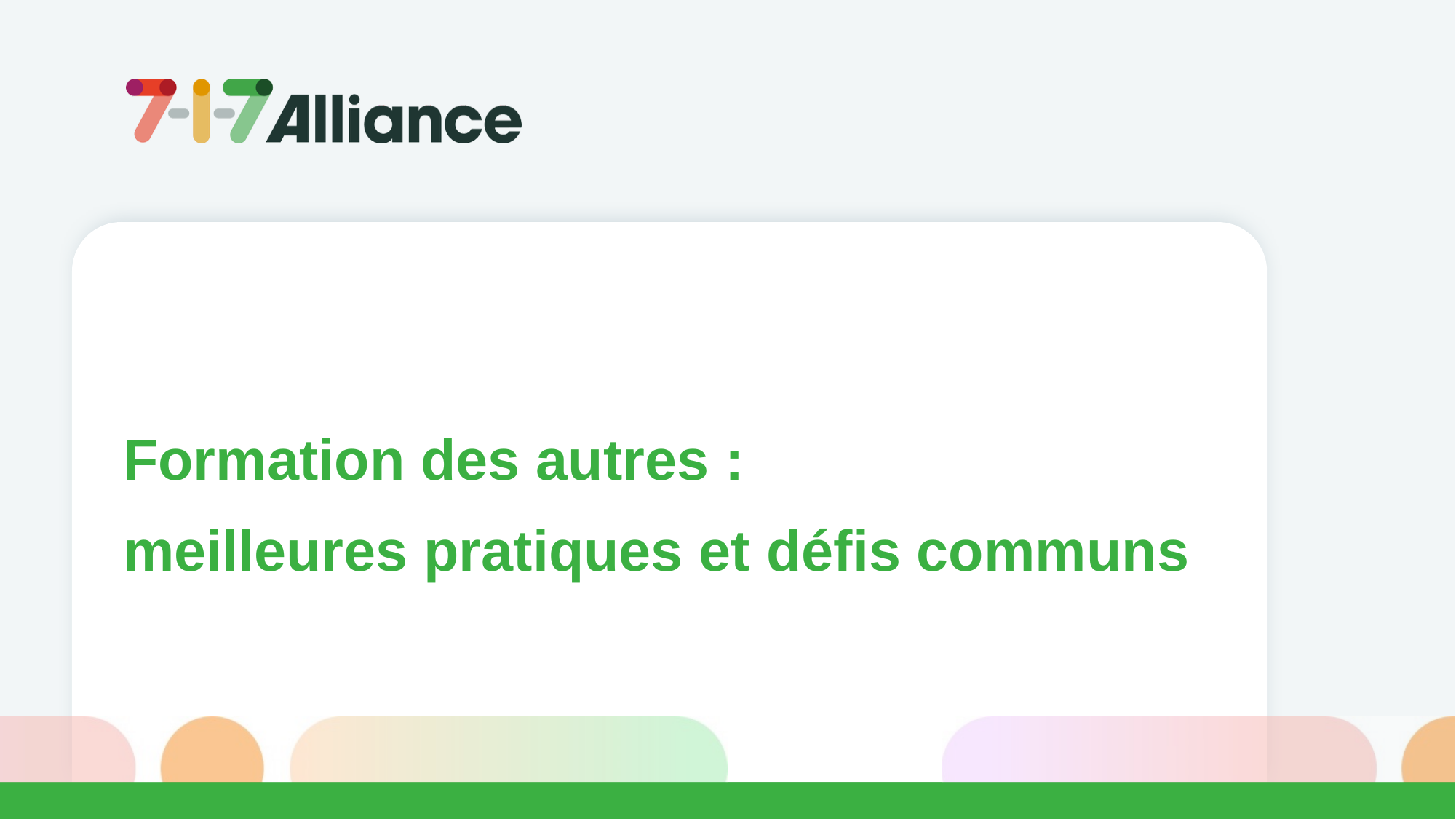

Formation des autres :
meilleures pratiques et défis communs